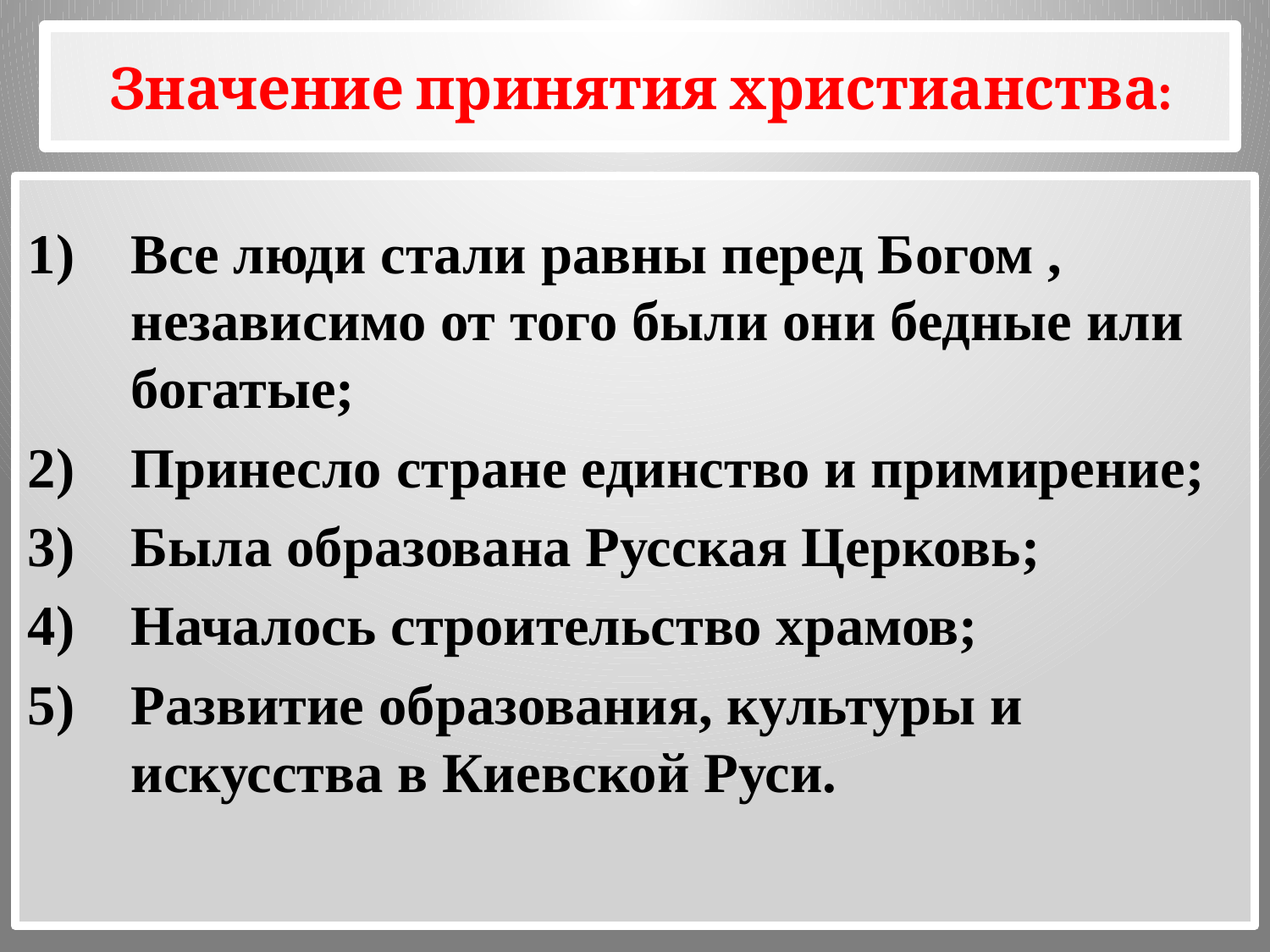

# Значение принятия христианства:

Все люди стали равны перед Богом , независимо от того были они бедные или богатые;
Принесло стране единство и примирение;
Была образована Русская Церковь;
Началось строительство храмов;
Развитие образования, культуры и искусства в Киевской Руси.